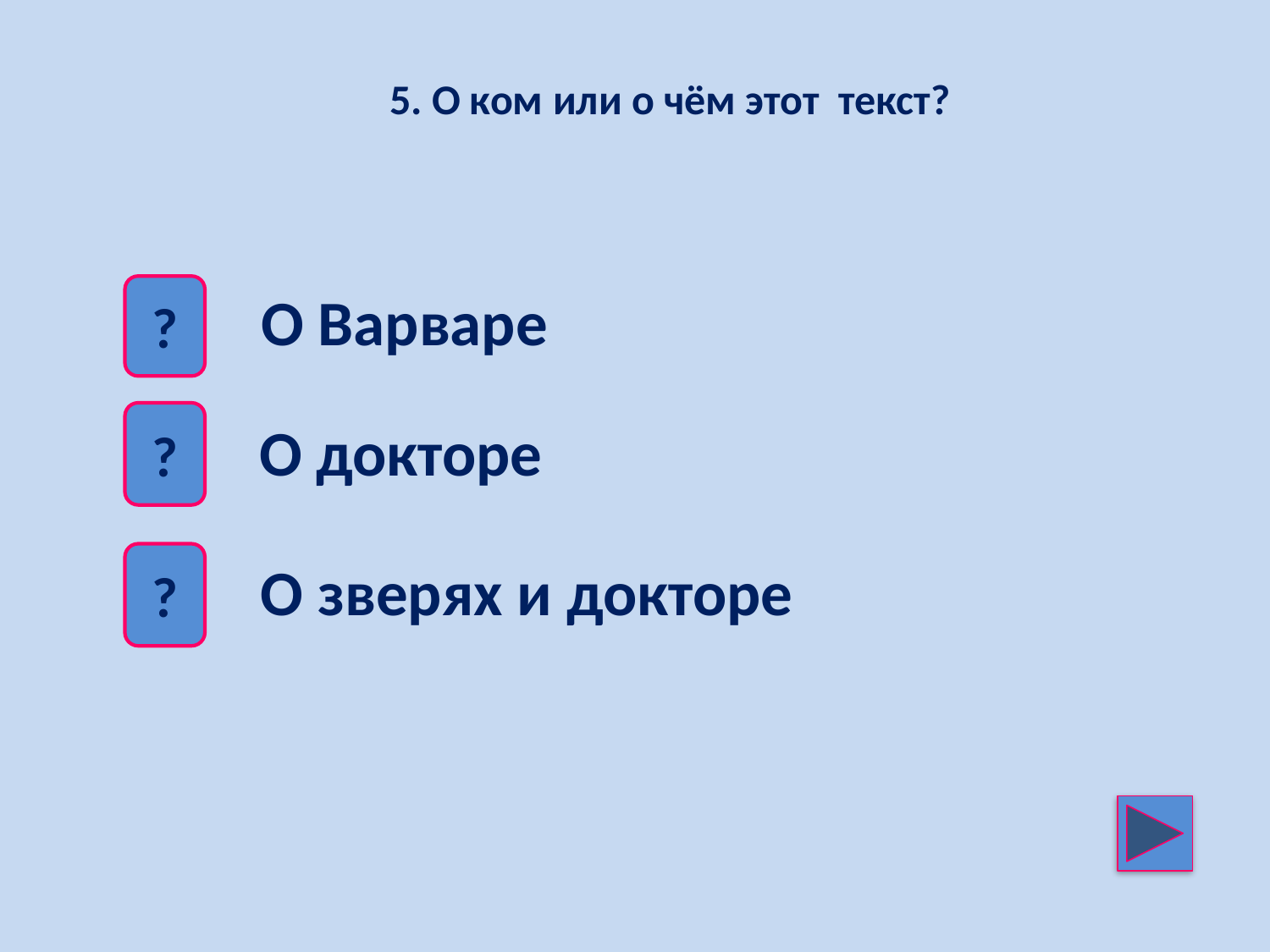

5. О ком или о чём этот  текст?
О Варваре
?
?
О докторе
?
О зверях и докторе